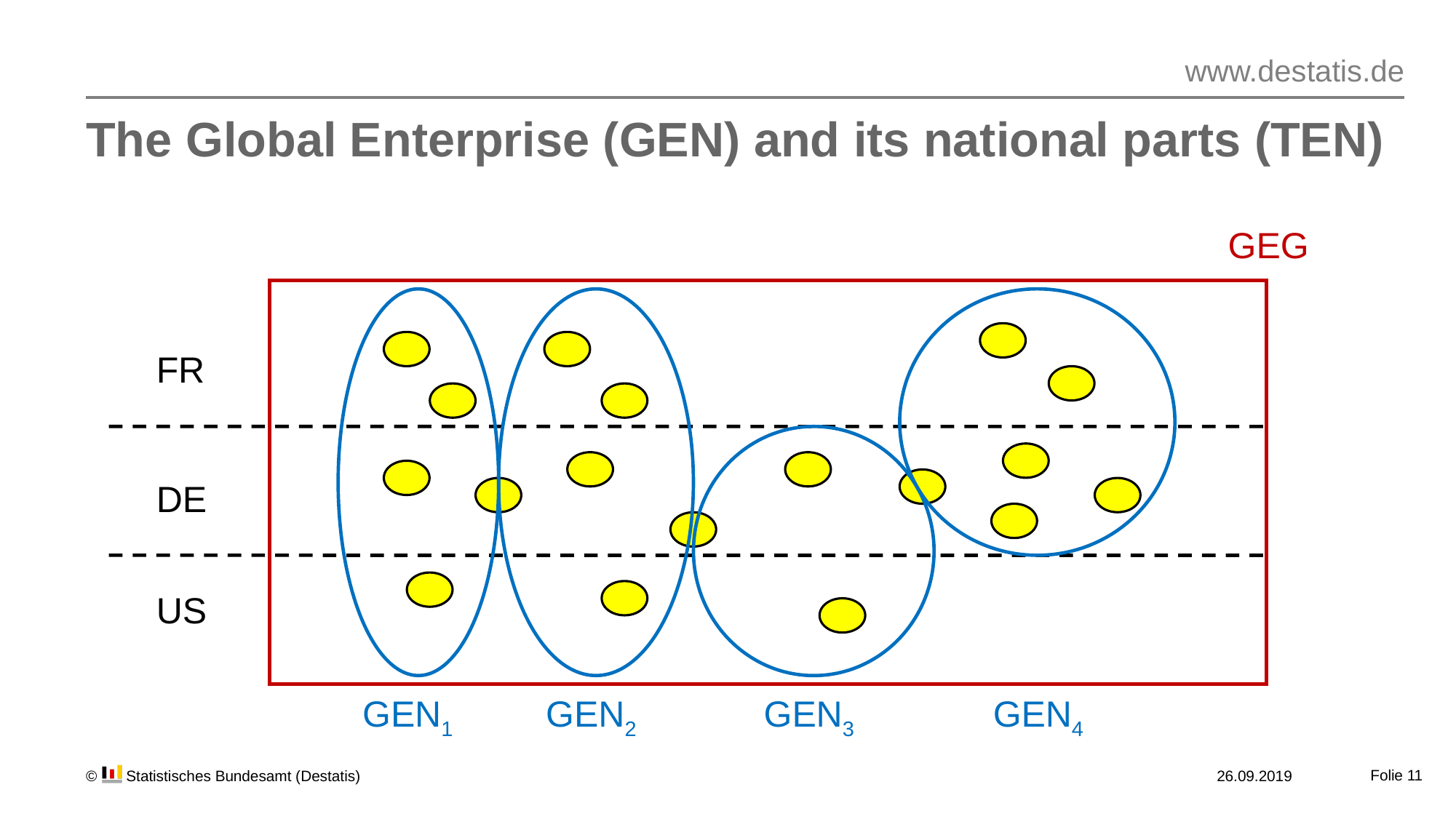

The Global Enterprise (GEN) and its national parts (TEN)
GEG

FR

DE

US

GEN1
GEN2
GEN3
GEN4